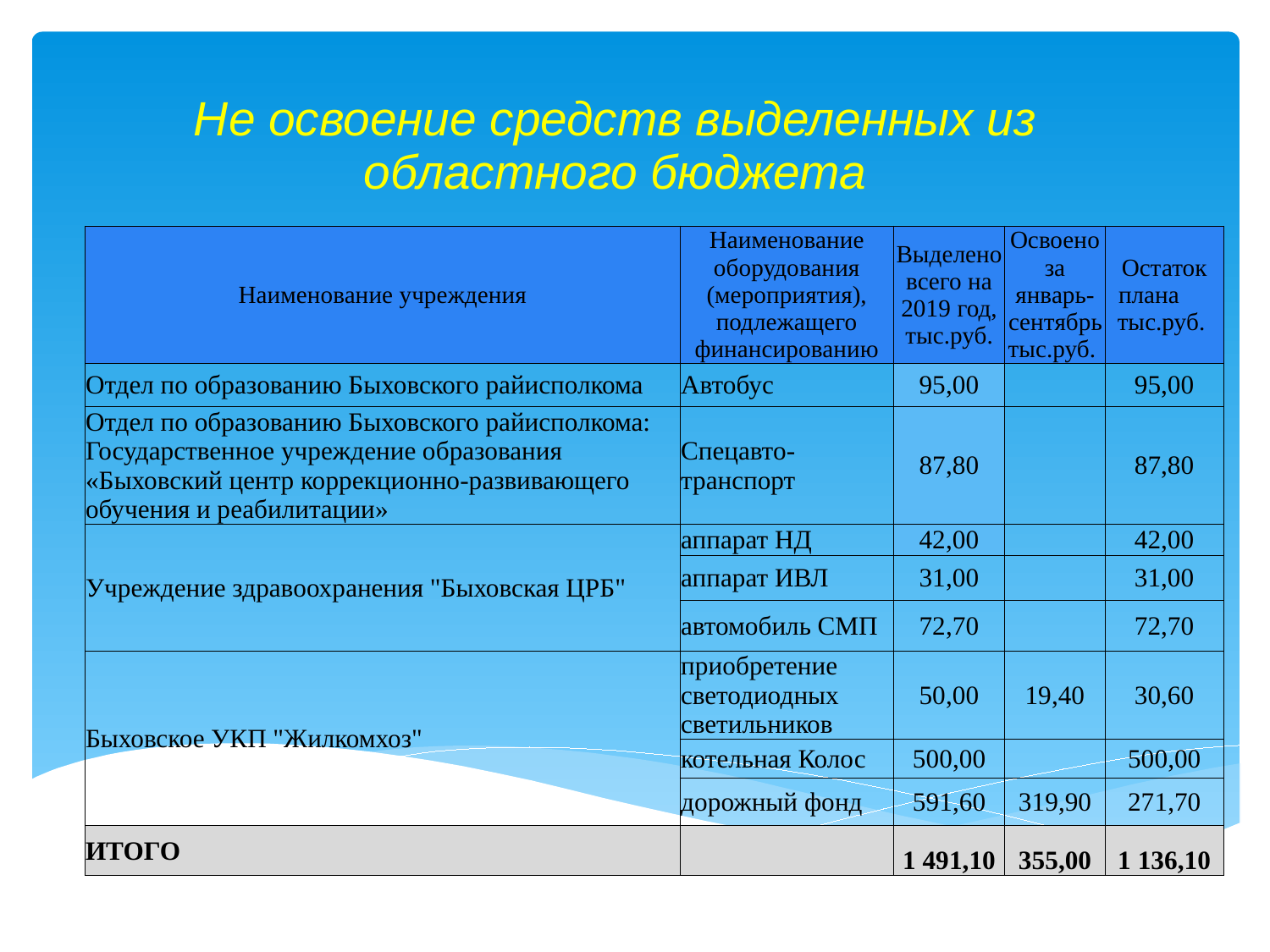

# Не освоение средств выделенных из областного бюджета
| Наименование учреждения | Наименование оборудования (мероприятия), подлежащего финансированию | Выделено всего на 2019 год, тыс.руб. | Освоено за январь-сентябрьтыс.руб. | Остаток плана тыс.руб. |
| --- | --- | --- | --- | --- |
| Отдел по образованию Быховского райисполкома | Автобус | 95,00 |  | 95,00 |
| Отдел по образованию Быховского райисполкома: Государственное учреждение образования «Быховский центр коррекционно-развивающего обучения и реабилитации» | Спецавто-транспорт | 87,80 |  | 87,80 |
| Учреждение здравоохранения "Быховская ЦРБ" | аппарат НД | 42,00 |  | 42,00 |
|  | аппарат ИВЛ | 31,00 |  | 31,00 |
|  | автомобиль СМП | 72,70 |  | 72,70 |
| Быховское УКП "Жилкомхоз" | приобретение светодиодных светильников | 50,00 | 19,40 | 30,60 |
|  | котельная Колос | 500,00 |  | 500,00 |
|  | дорожный фонд | 591,60 | 319,90 | 271,70 |
| ИТОГО |  | 1 491,10 | 355,00 | 1 136,10 |